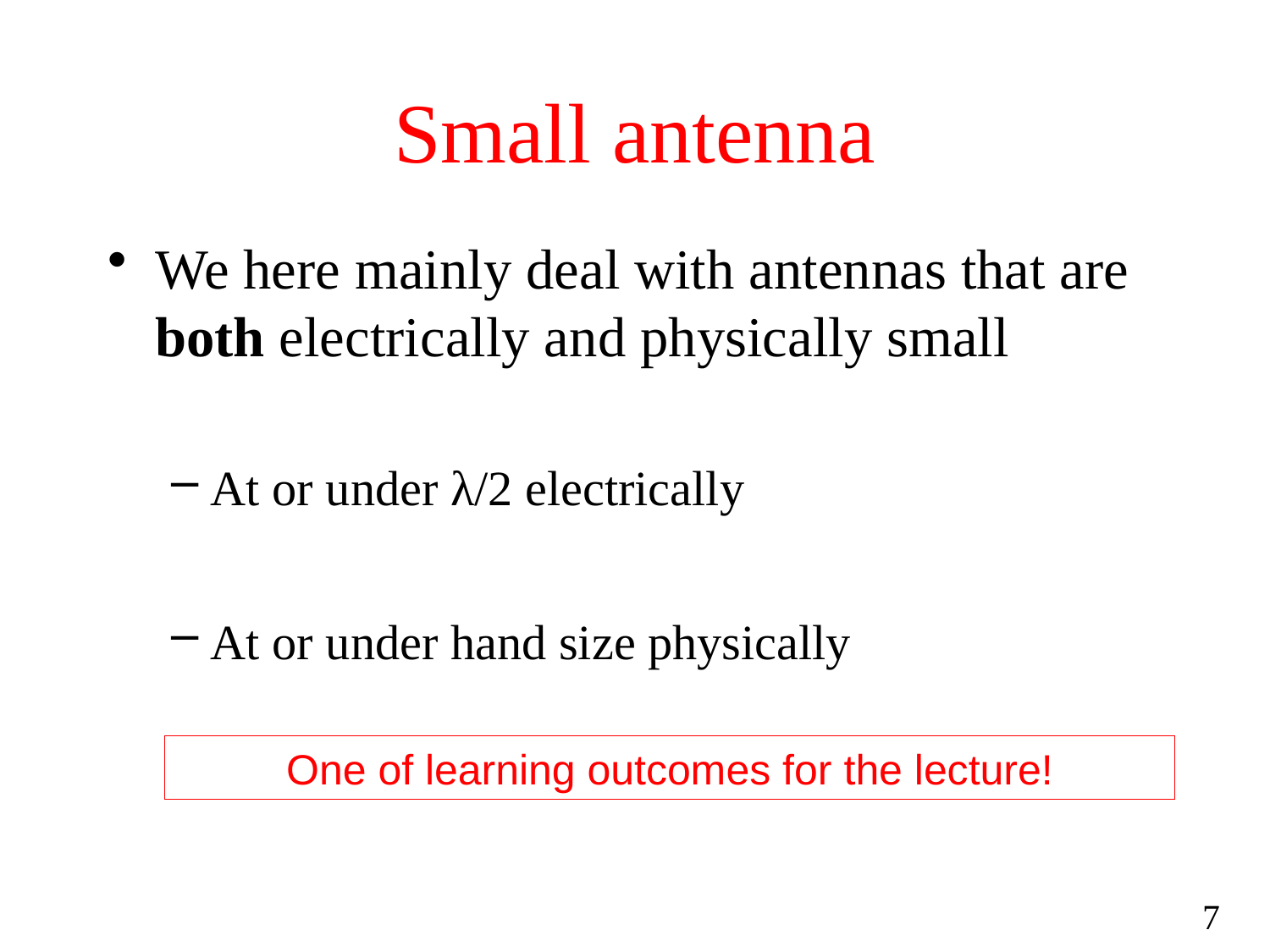

# Small antenna
We here mainly deal with antennas that are both electrically and physically small

At or under λ/2 electrically

At or under hand size physically
One of learning outcomes for the lecture!